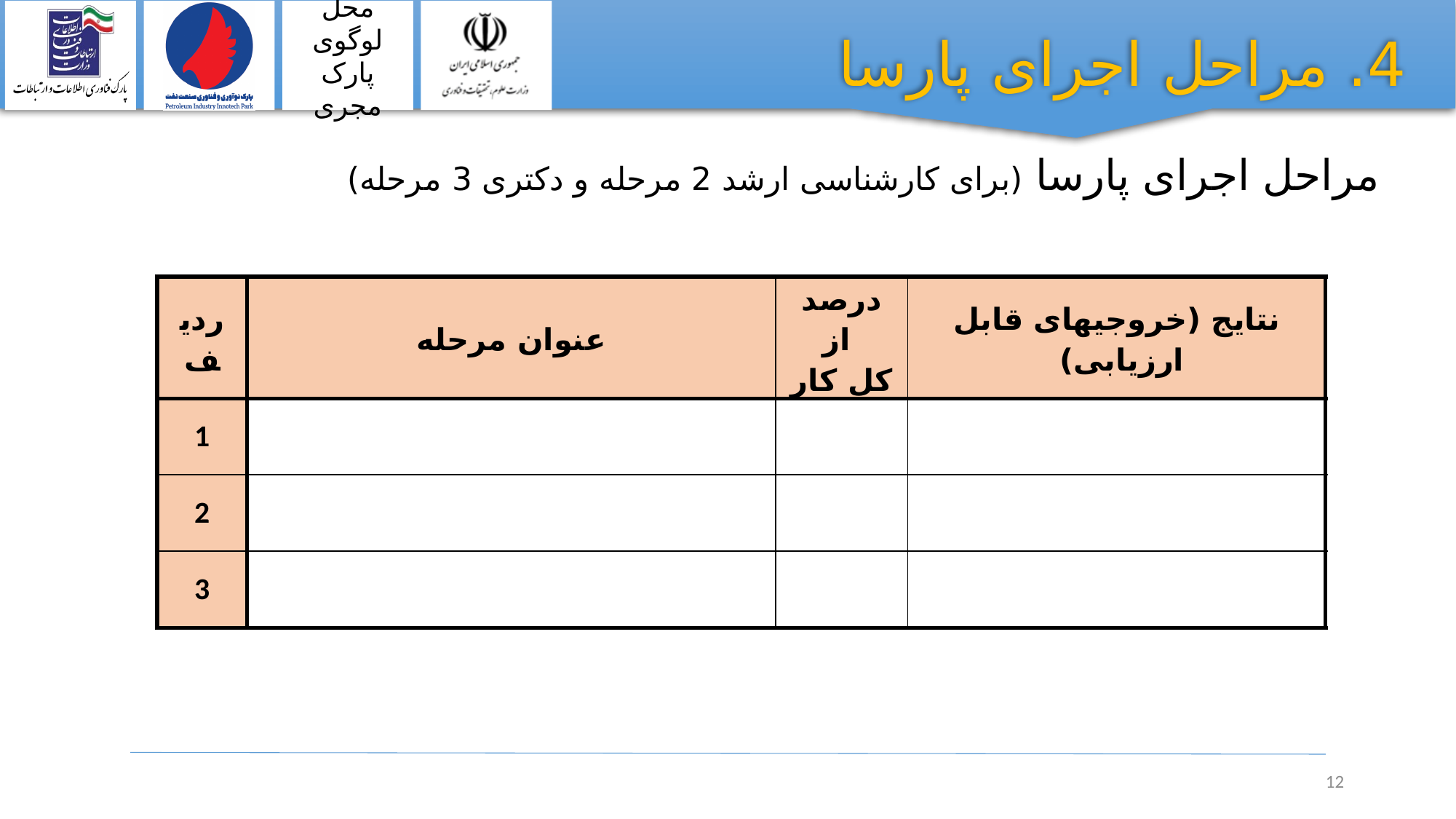

4. مراحل اجرای پارسا
مراحل اجرای پارسا (برای کارشناسی ارشد 2 مرحله و دکتری 3 مرحله)
| رديف | عنوان مرحله | درصد از كل كار | نتایج (خروجی‏های قابل ارزیابی) |
| --- | --- | --- | --- |
| 1 |  |  |  |
| 2 |  |  |  |
| 3 |  |  |  |
12